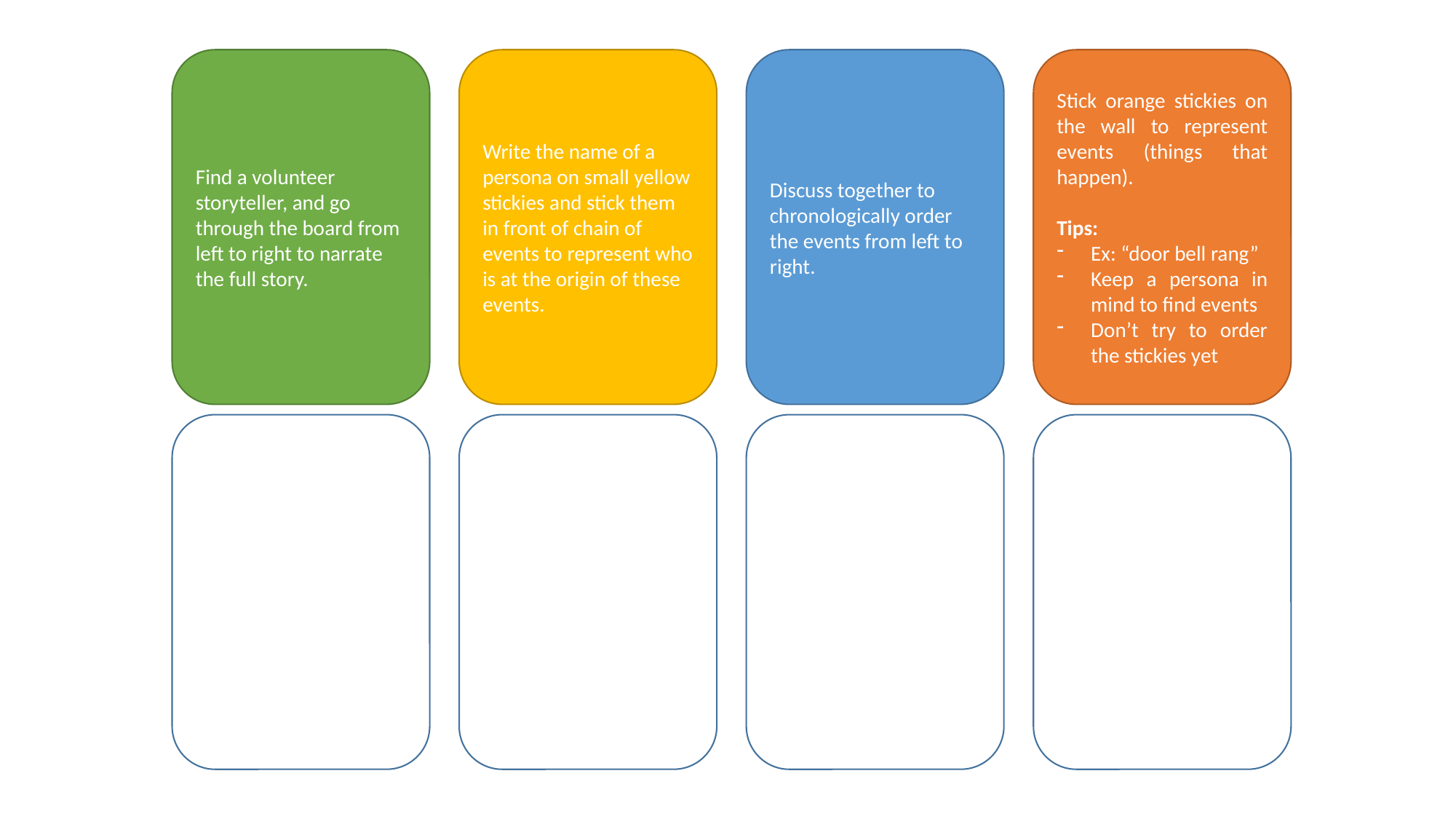

Find a volunteer storyteller, and go through the board from left to right to narrate the full story.
Write the name of a persona on small yellow stickies and stick them in front of chain of events to represent who is at the origin of these events.
Discuss together to chronologically order the events from left to right.
Stick orange stickies on the wall to represent events (things that happen).

Tips:
Ex: “door bell rang”
Keep a persona in mind to find events
Don’t try to order the stickies yet